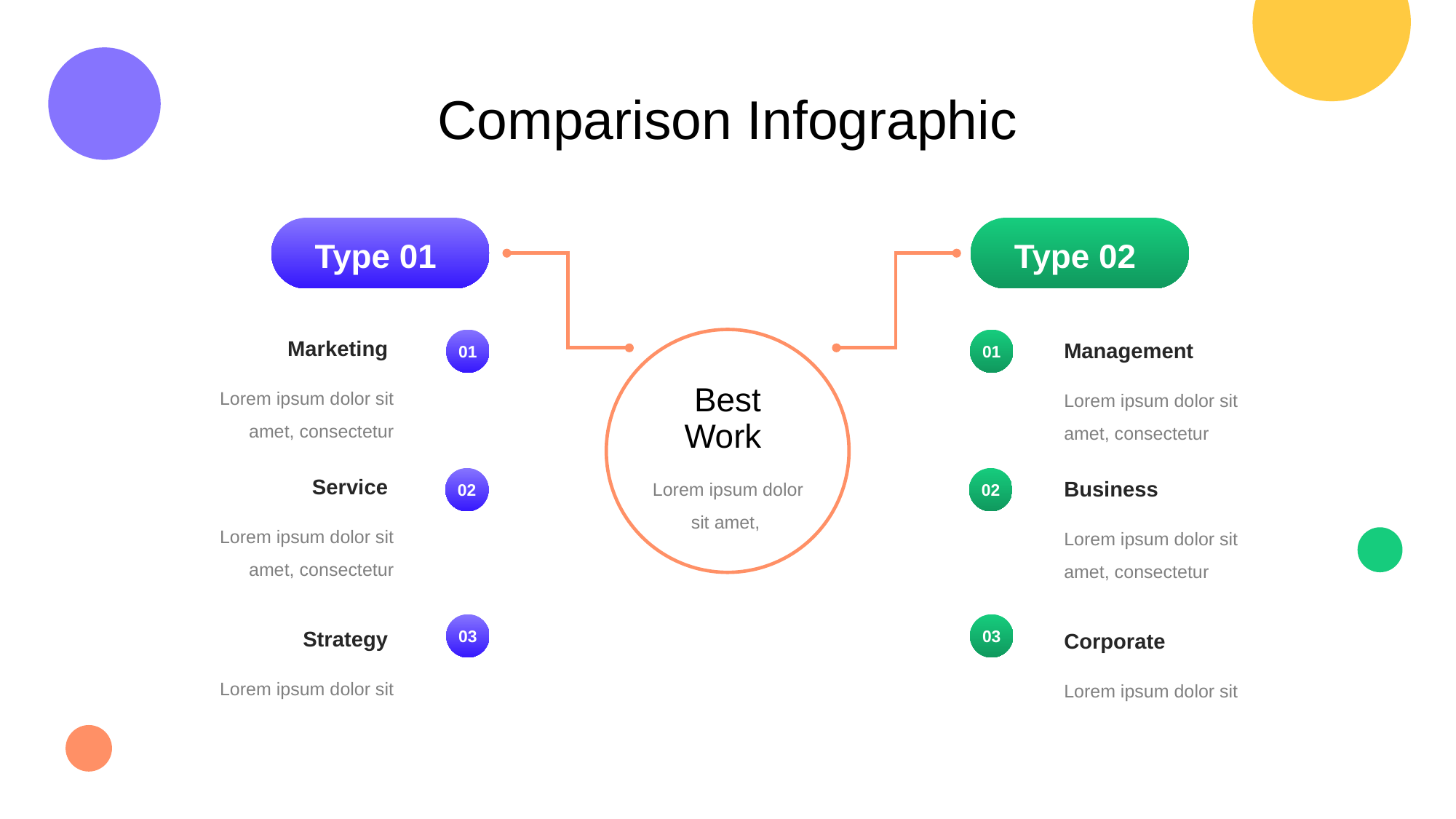

Comparison Infographic

Type 01
Type 02

Marketing

Management
01
01

Best Work
Lorem ipsum dolor sit amet, consectetur
Lorem ipsum dolor sit amet, consectetur
Lorem ipsum dolor sit amet,
Service

Business
02
02
Lorem ipsum dolor sit amet, consectetur
Lorem ipsum dolor sit amet, consectetur

Strategy
03
03
Corporate
Lorem ipsum dolor sit
Lorem ipsum dolor sit